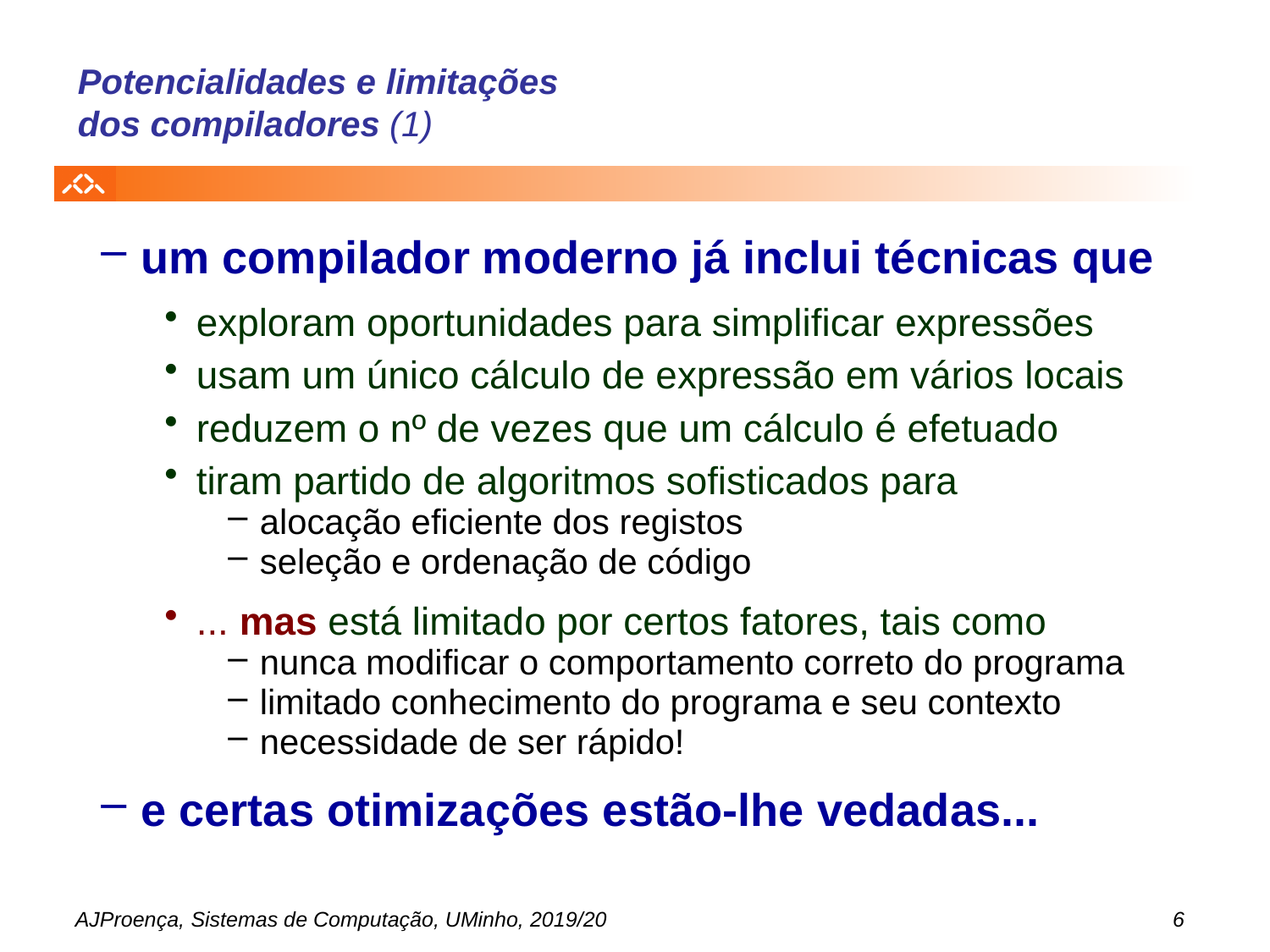

# Potencialidades e limitações dos compiladores (1)

um compilador moderno já inclui técnicas que
exploram oportunidades para simplificar expressões
usam um único cálculo de expressão em vários locais
reduzem o nº de vezes que um cálculo é efetuado
tiram partido de algoritmos sofisticados para
alocação eficiente dos registos
seleção e ordenação de código
... mas está limitado por certos fatores, tais como
nunca modificar o comportamento correto do programa
limitado conhecimento do programa e seu contexto
necessidade de ser rápido!
e certas otimizações estão-lhe vedadas...